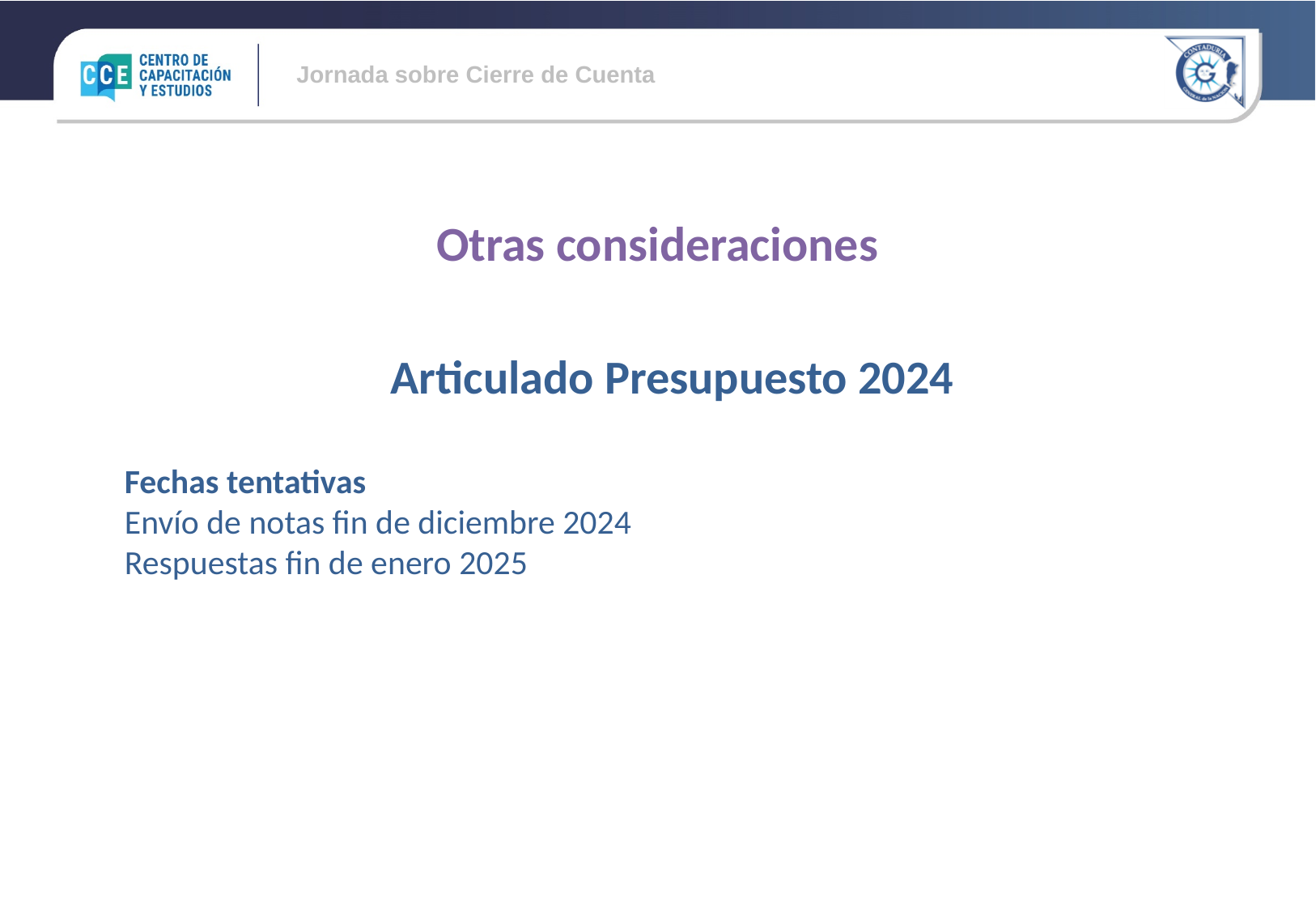

Otras consideraciones
Articulado Presupuesto 2024

Fechas tentativas
Envío de notas fin de diciembre 2024
Respuestas fin de enero 2025